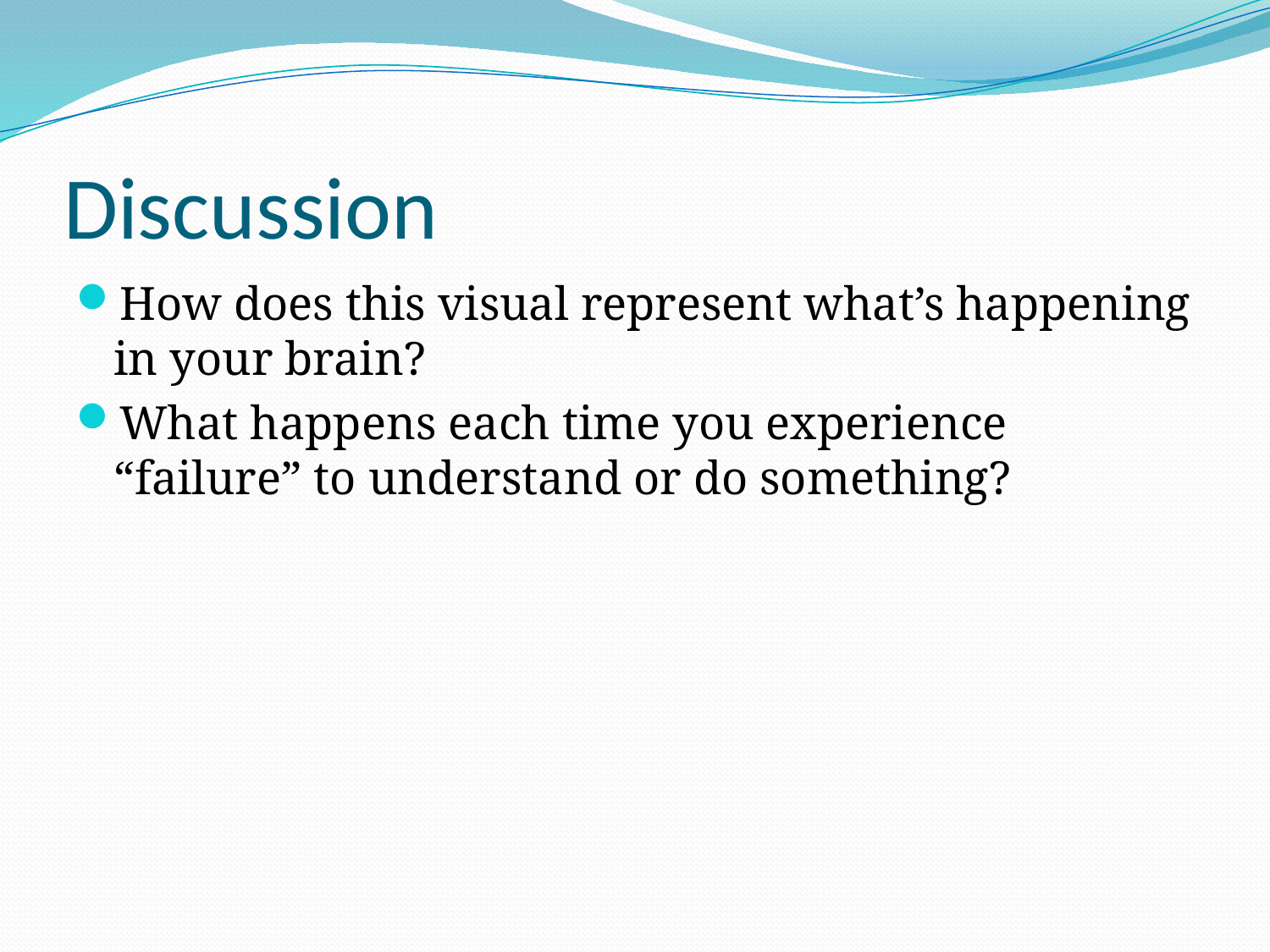

# Discussion
How does this visual represent what’s happening in your brain?
What happens each time you experience “failure” to understand or do something?